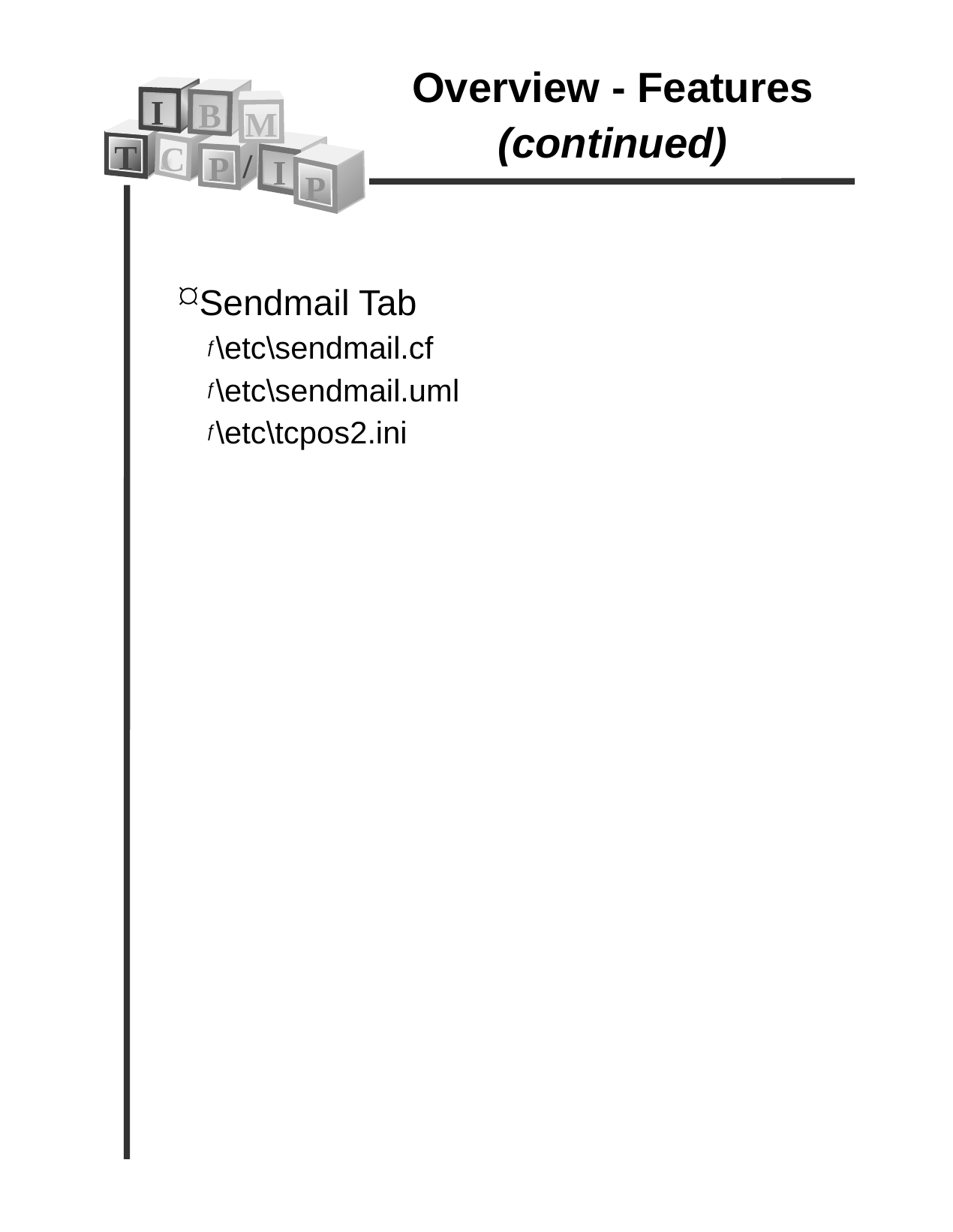

Overview - Features (continued)

I

B

M

T
C

/

P

I

P

Sendmail Tab
\etc\sendmail.cf
\etc\sendmail.uml
\etc\tcpos2.ini